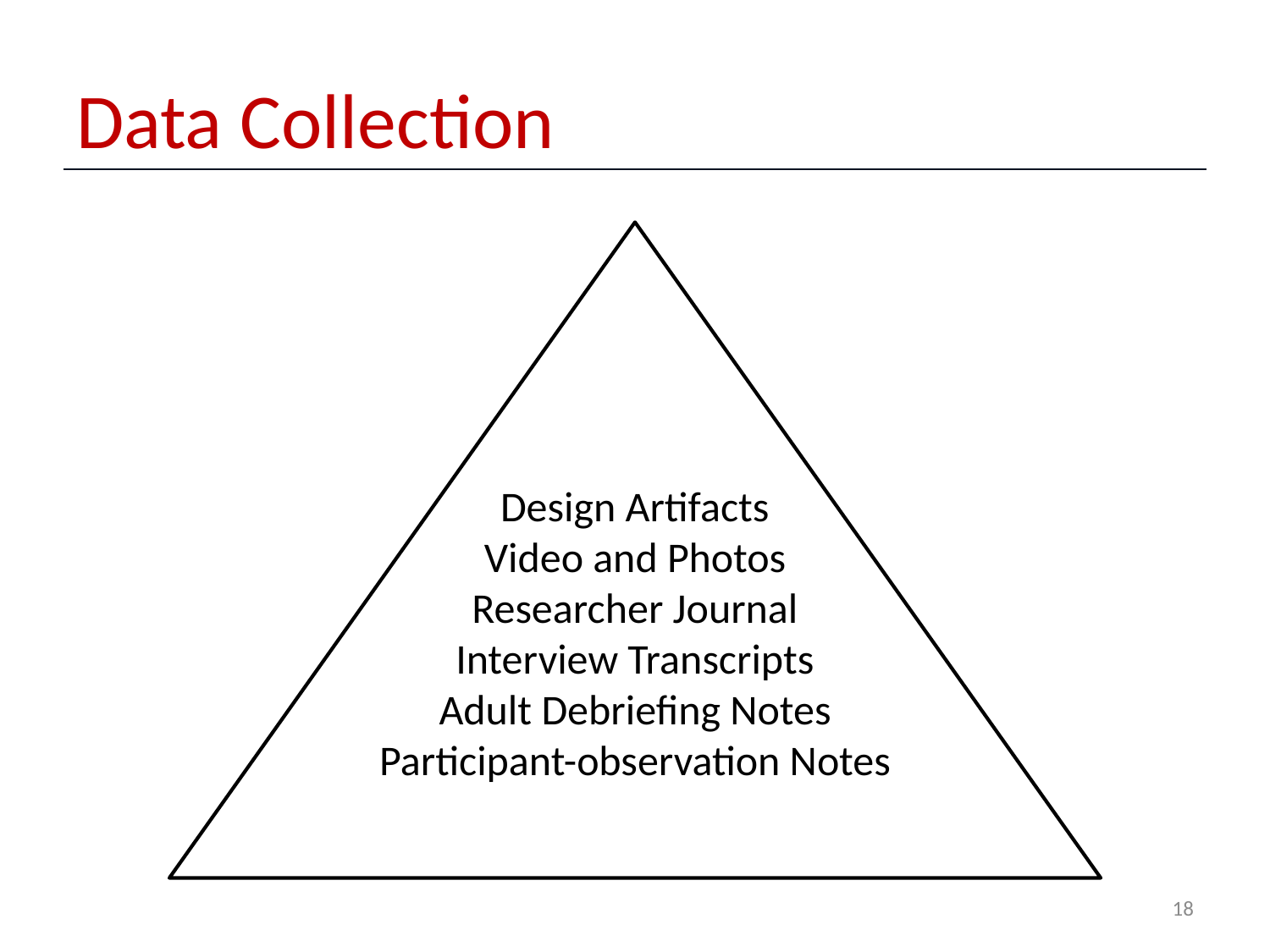

# Data Collection

Design Artifacts
Video and Photos
Researcher Journal
Interview Transcripts
Adult Debriefing Notes Participant-observation Notes
18